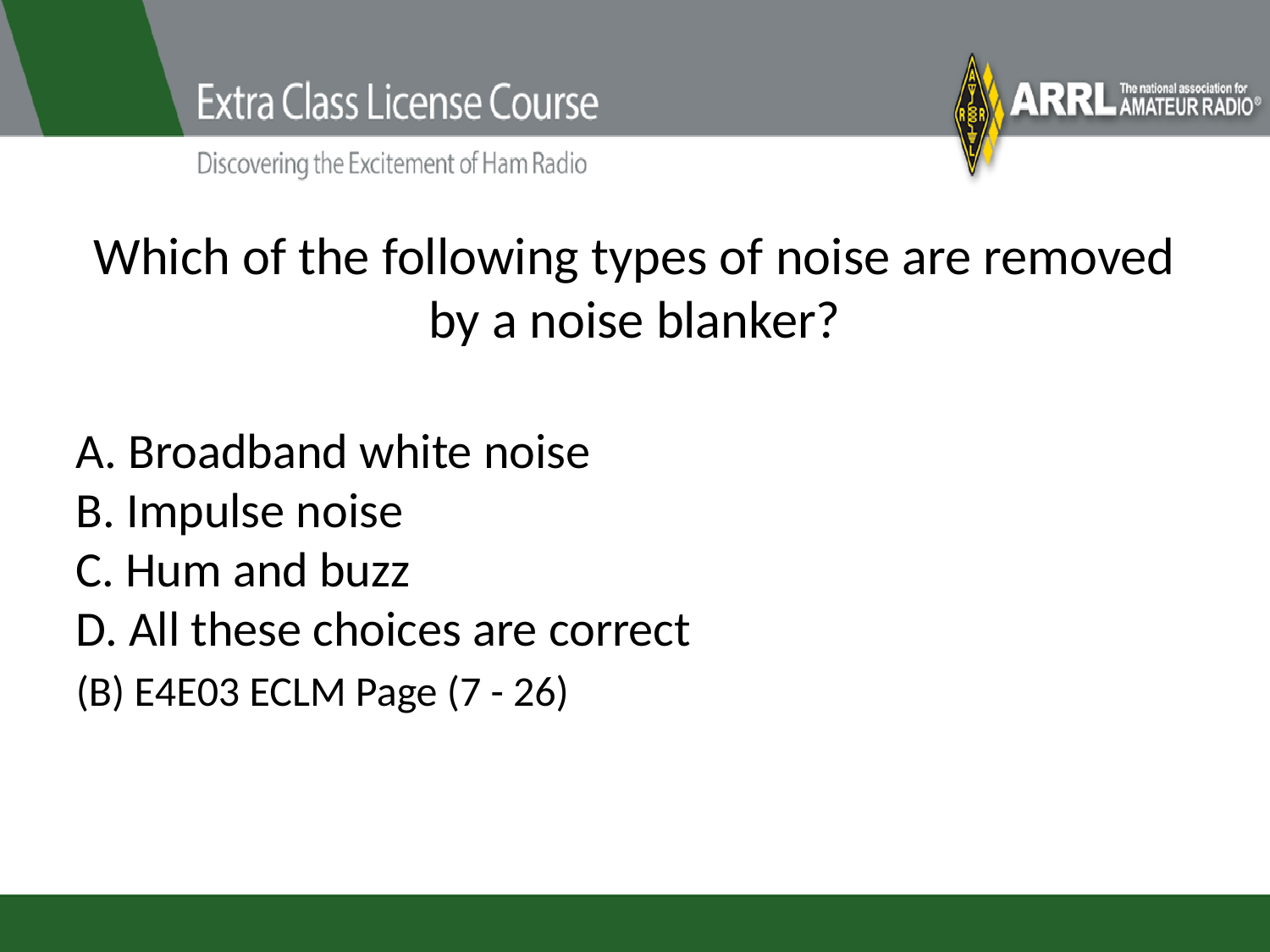

# Which of the following types of noise are removed by a noise blanker?
A. Broadband white noise
B. Impulse noise
C. Hum and buzz
D. All these choices are correct
(B) E4E03 ECLM Page (7 - 26)